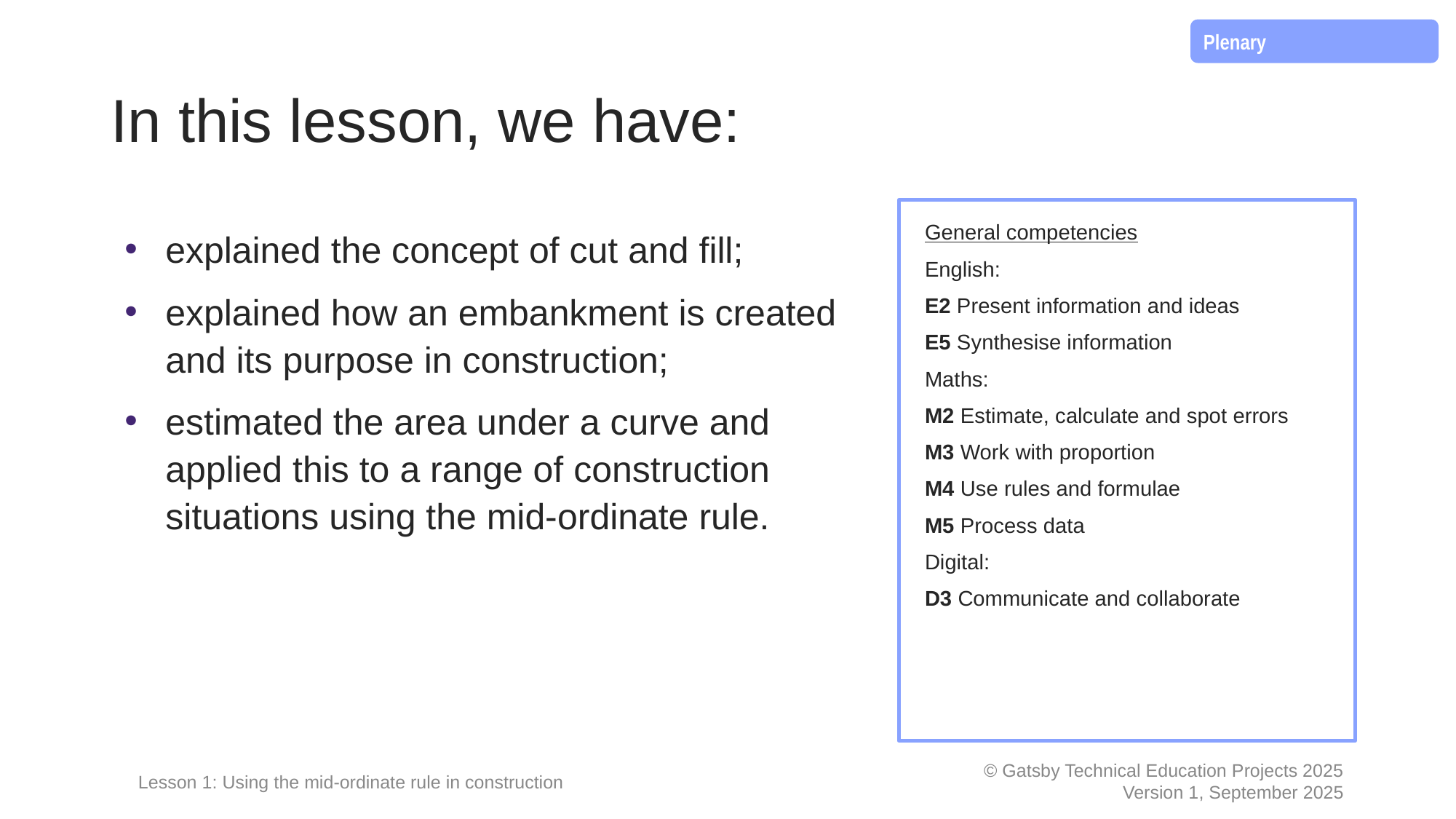

Plenary
# In this lesson, we have:
General competencies
English:
E2 Present information and ideas
E5 Synthesise information
Maths:
M2 Estimate, calculate and spot errors
M3 Work with proportion
M4 Use rules and formulae
M5 Process data
Digital:
D3 Communicate and collaborate
explained the concept of cut and fill;
explained how an embankment is created and its purpose in construction;
estimated the area under a curve and applied this to a range of construction situations using the mid-ordinate rule.
Lesson 1: Using the mid-ordinate rule in construction